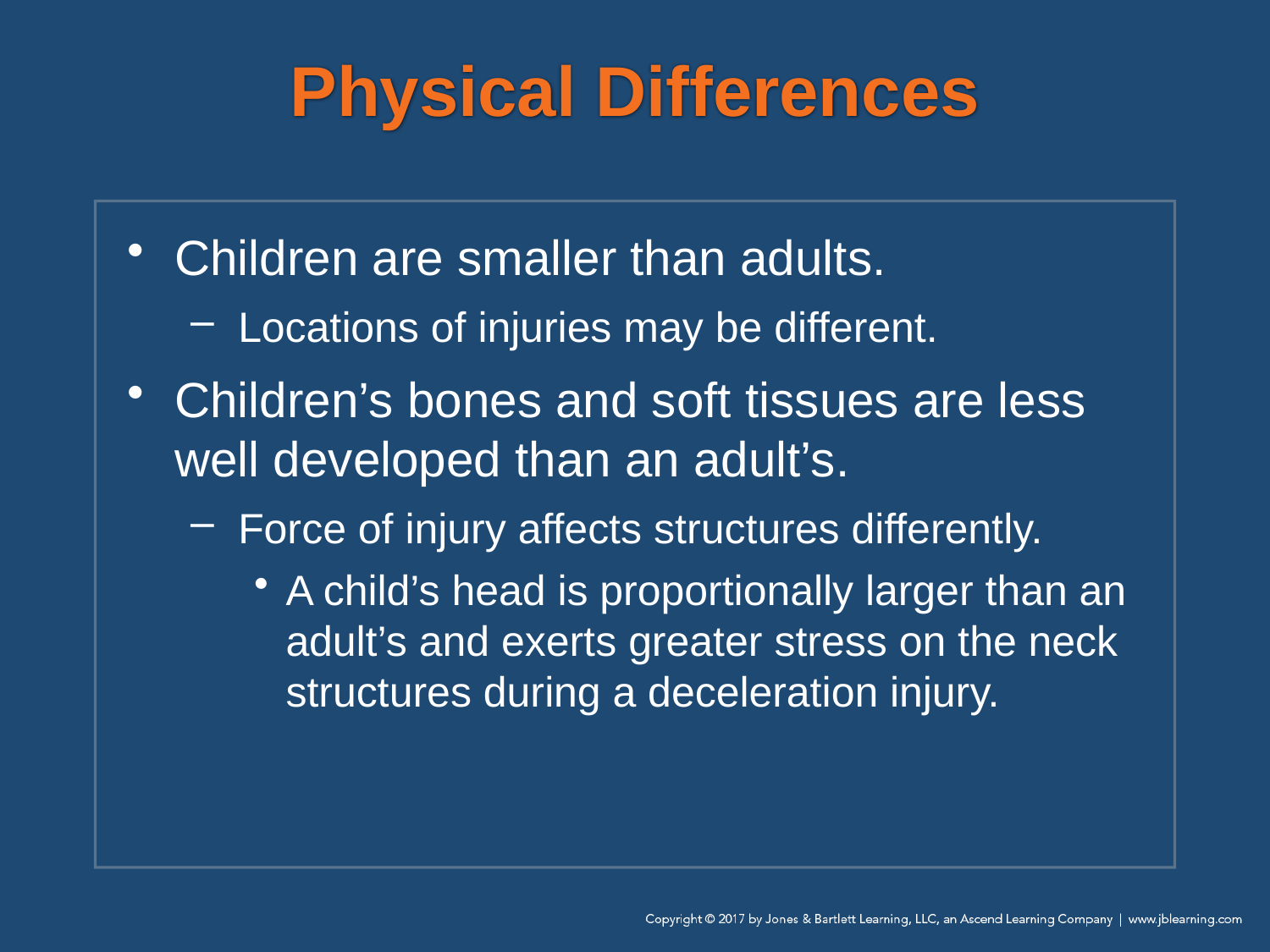

# Physical Differences
Children are smaller than adults.
Locations of injuries may be different.
Children’s bones and soft tissues are less well developed than an adult’s.
Force of injury affects structures differently.
A child’s head is proportionally larger than an adult’s and exerts greater stress on the neck structures during a deceleration injury.